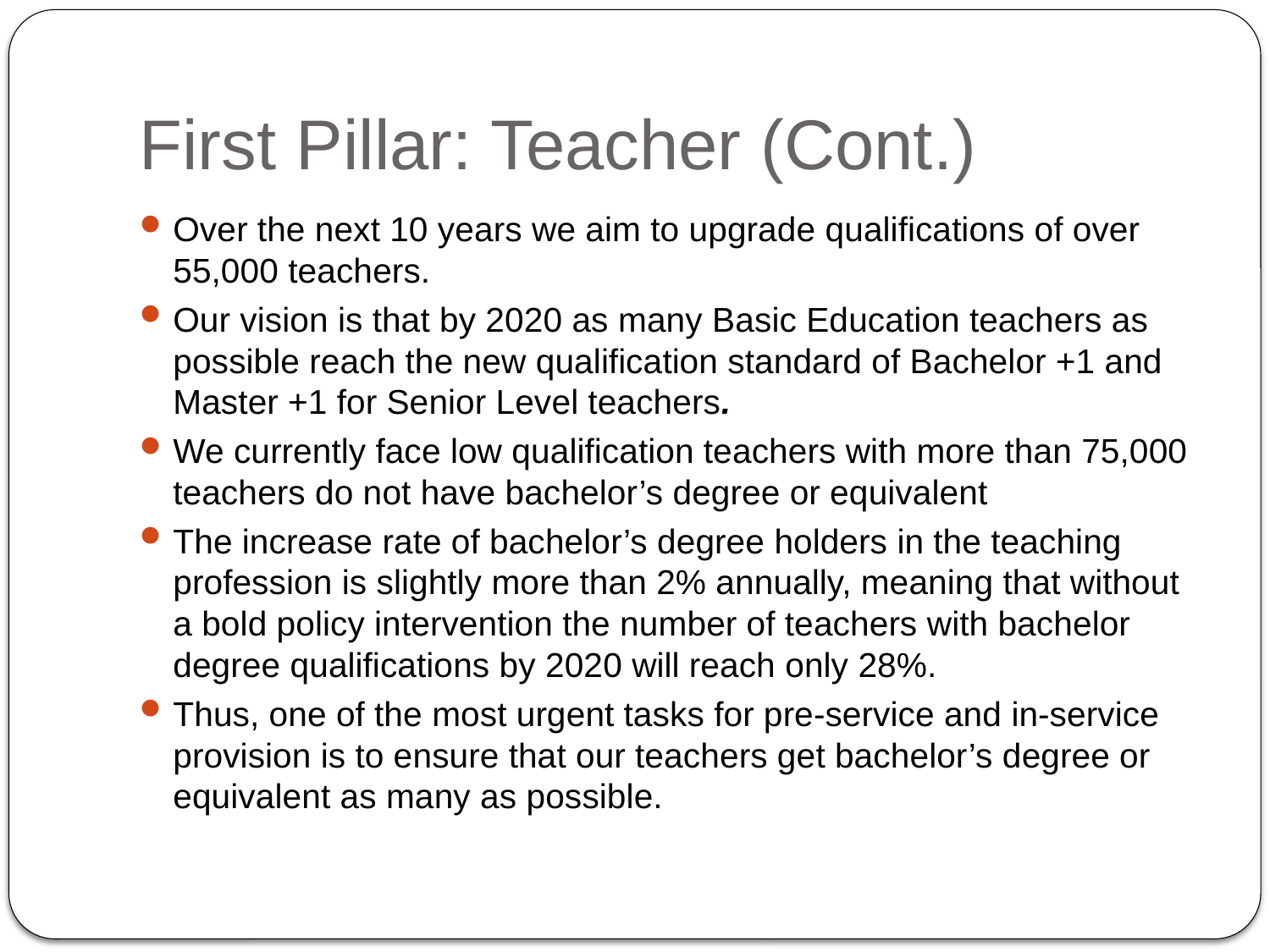

# First Pillar: Teacher (Cont.)
Over the next 10 years we aim to upgrade qualifications of over 55,000 teachers.
Our vision is that by 2020 as many Basic Education teachers as possible reach the new qualification standard of Bachelor +1 and Master +1 for Senior Level teachers.
We currently face low qualification teachers with more than 75,000 teachers do not have bachelor’s degree or equivalent
The increase rate of bachelor’s degree holders in the teaching profession is slightly more than 2% annually, meaning that without a bold policy intervention the number of teachers with bachelor degree qualifications by 2020 will reach only 28%.
Thus, one of the most urgent tasks for pre-service and in-service provision is to ensure that our teachers get bachelor’s degree or equivalent as many as possible.